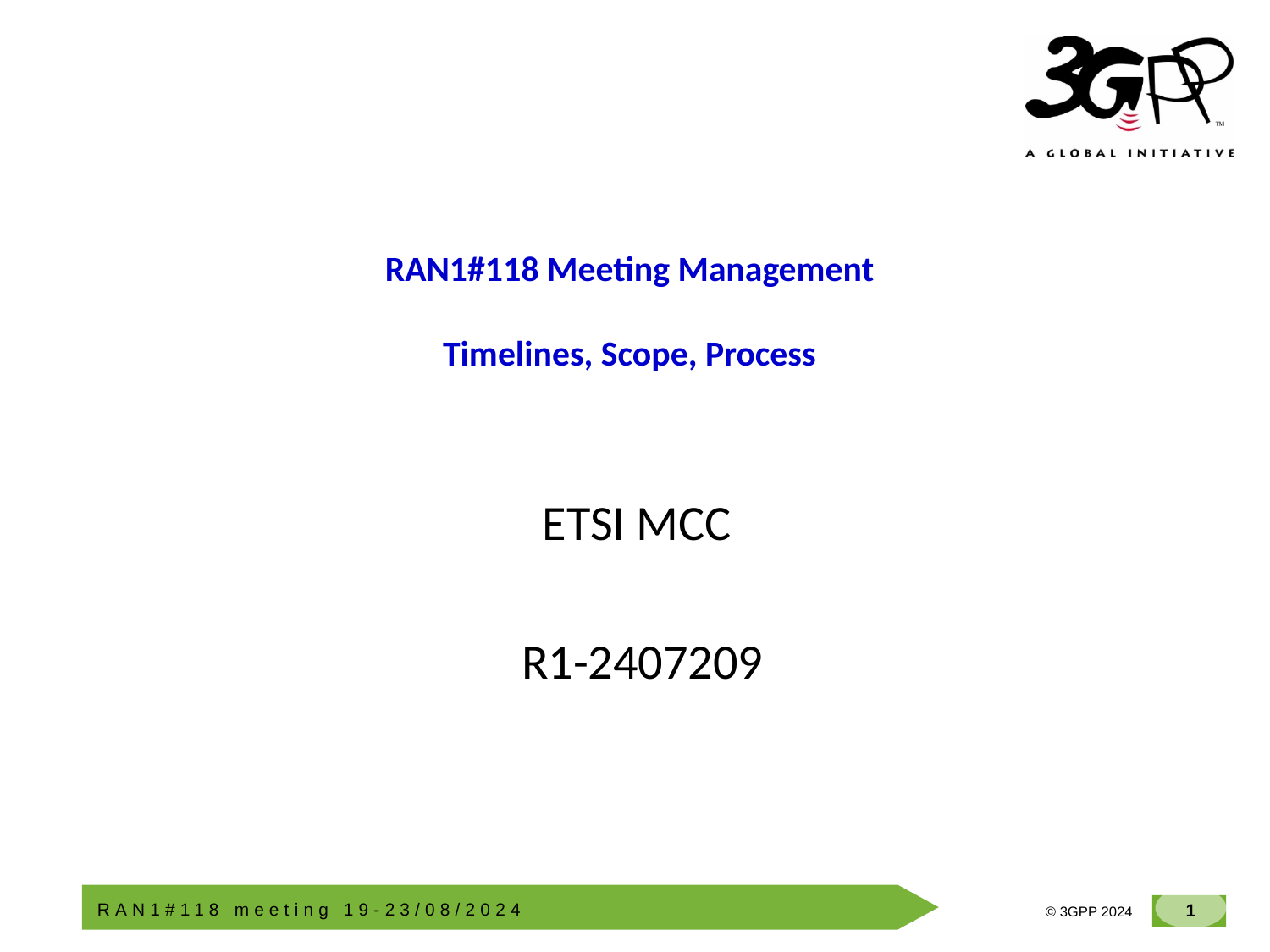

# RAN1#118 Meeting Management Timelines, Scope, Process
ETSI MCC

 R1-2407209